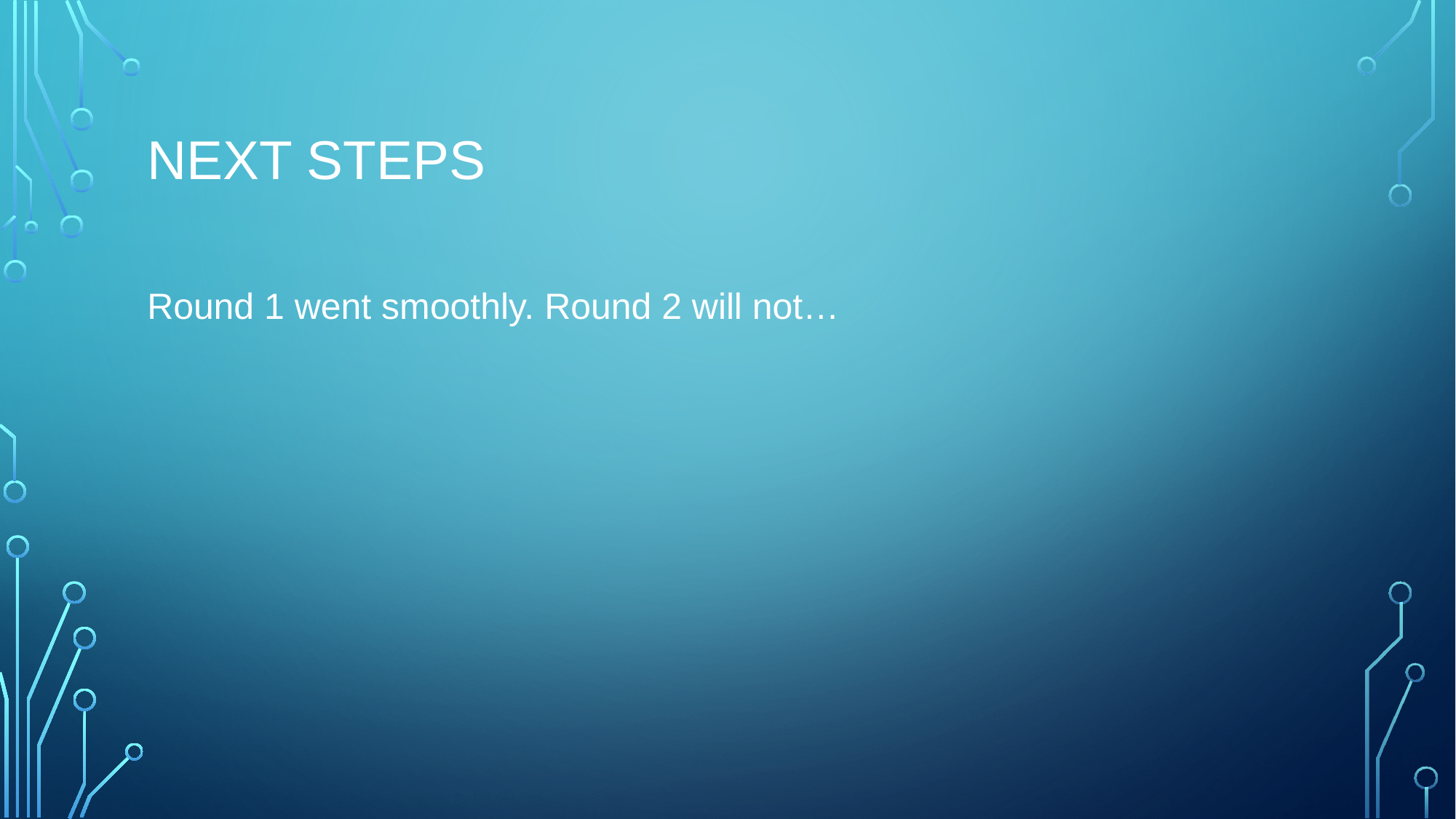

# NEXT STEPS
Round 1 went smoothly. Round 2 will not…